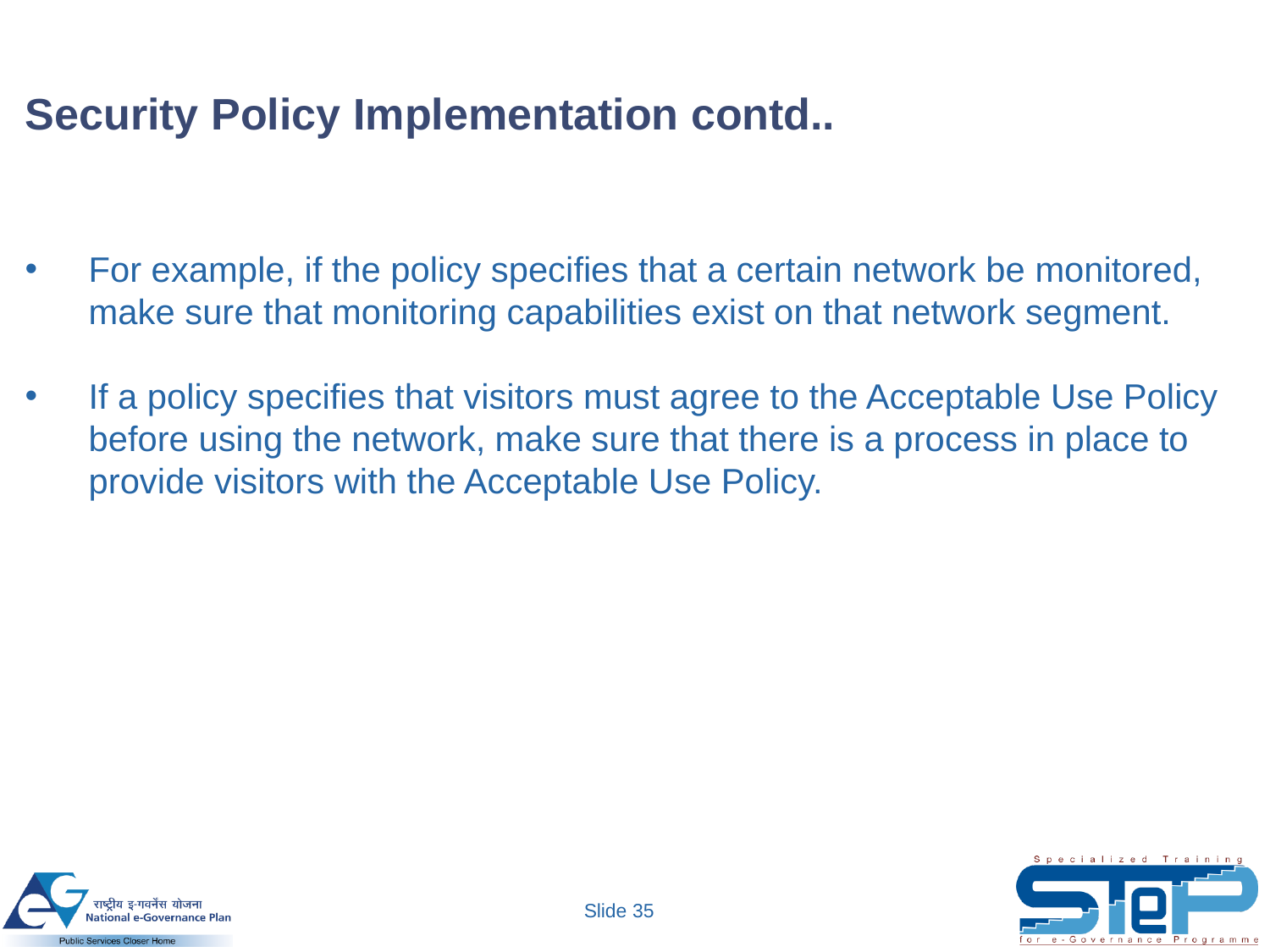

# Security Policy Implementation contd..
For example, if the policy specifies that a certain network be monitored, make sure that monitoring capabilities exist on that network segment.

If a policy specifies that visitors must agree to the Acceptable Use Policy before using the network, make sure that there is a process in place to provide visitors with the Acceptable Use Policy.